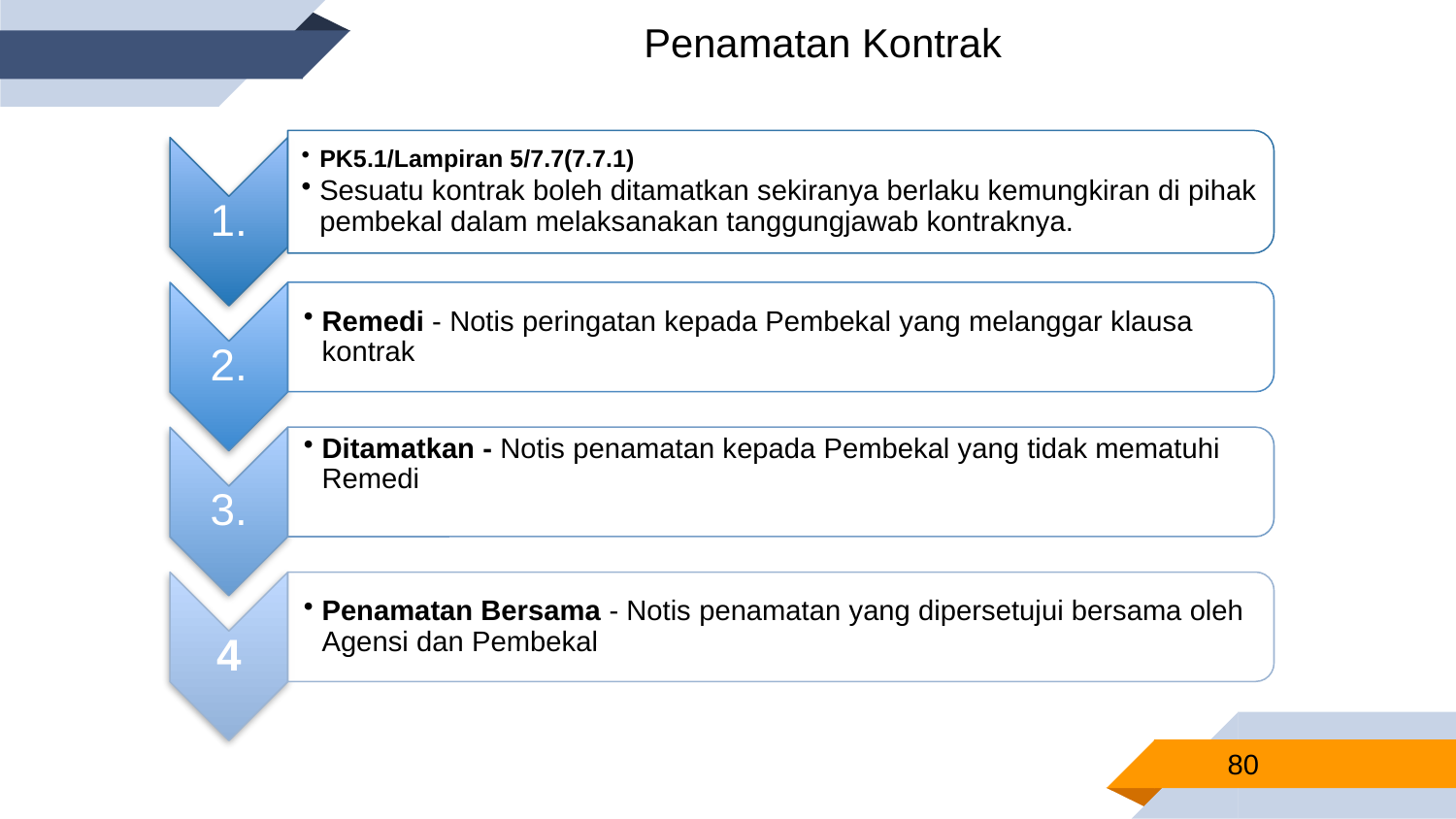

Penamatan Kontrak

1.
PK5.1/Lampiran 5/7.7(7.7.1)
Sesuatu kontrak boleh ditamatkan sekiranya berlaku kemungkiran di pihak pembekal dalam melaksanakan tanggungjawab kontraknya.
2.
Remedi - Notis peringatan kepada Pembekal yang melanggar klausa kontrak
3.
Ditamatkan - Notis penamatan kepada Pembekal yang tidak mematuhi Remedi

4
Penamatan Bersama - Notis penamatan yang dipersetujui bersama oleh Agensi dan Pembekal
80